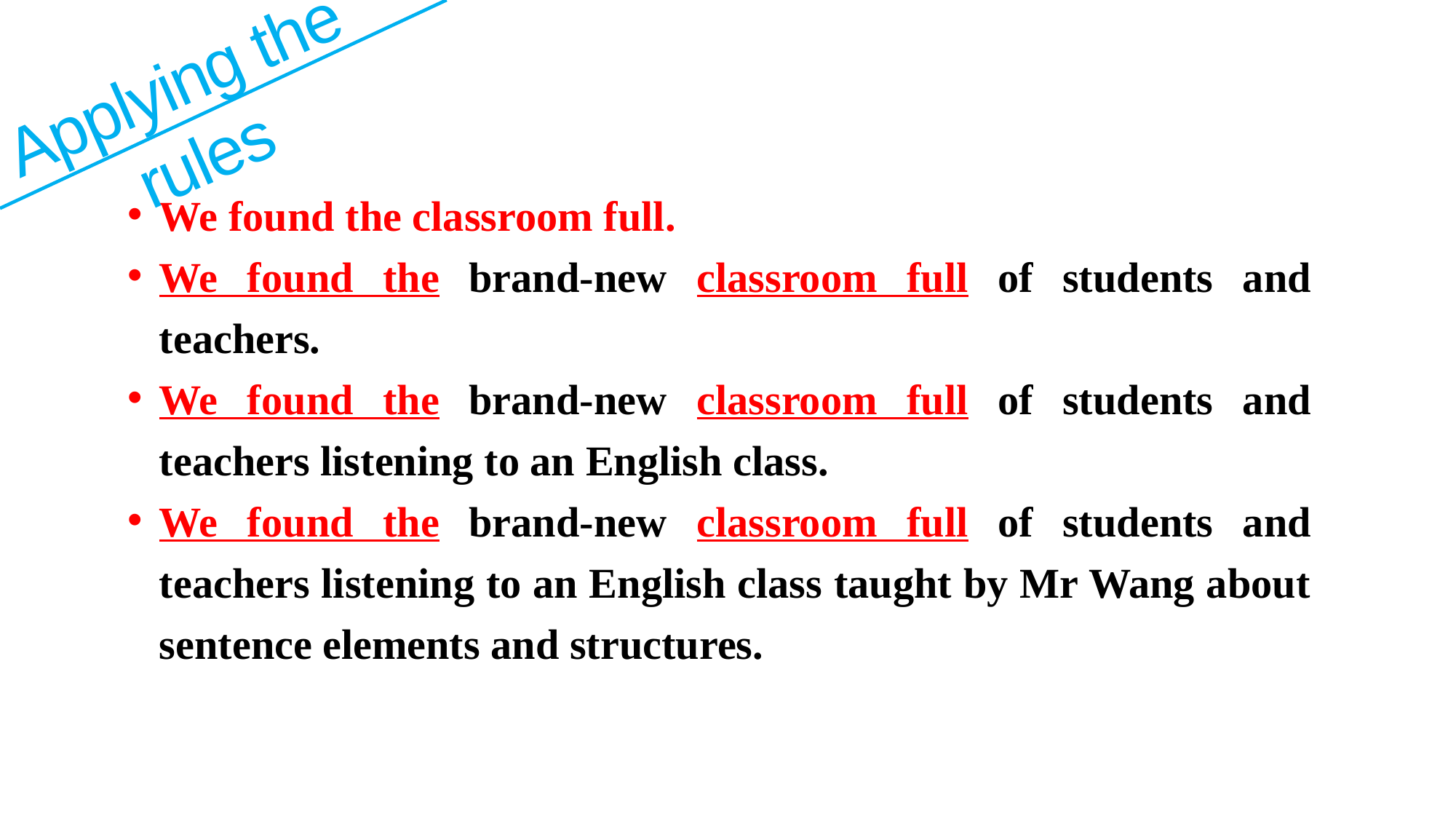

Applying the rules
We found the classroom full.
We found the brand-new classroom full of students and teachers.
We found the brand-new classroom full of students and teachers listening to an English class.
We found the brand-new classroom full of students and teachers listening to an English class taught by Mr Wang about sentence elements and structures.